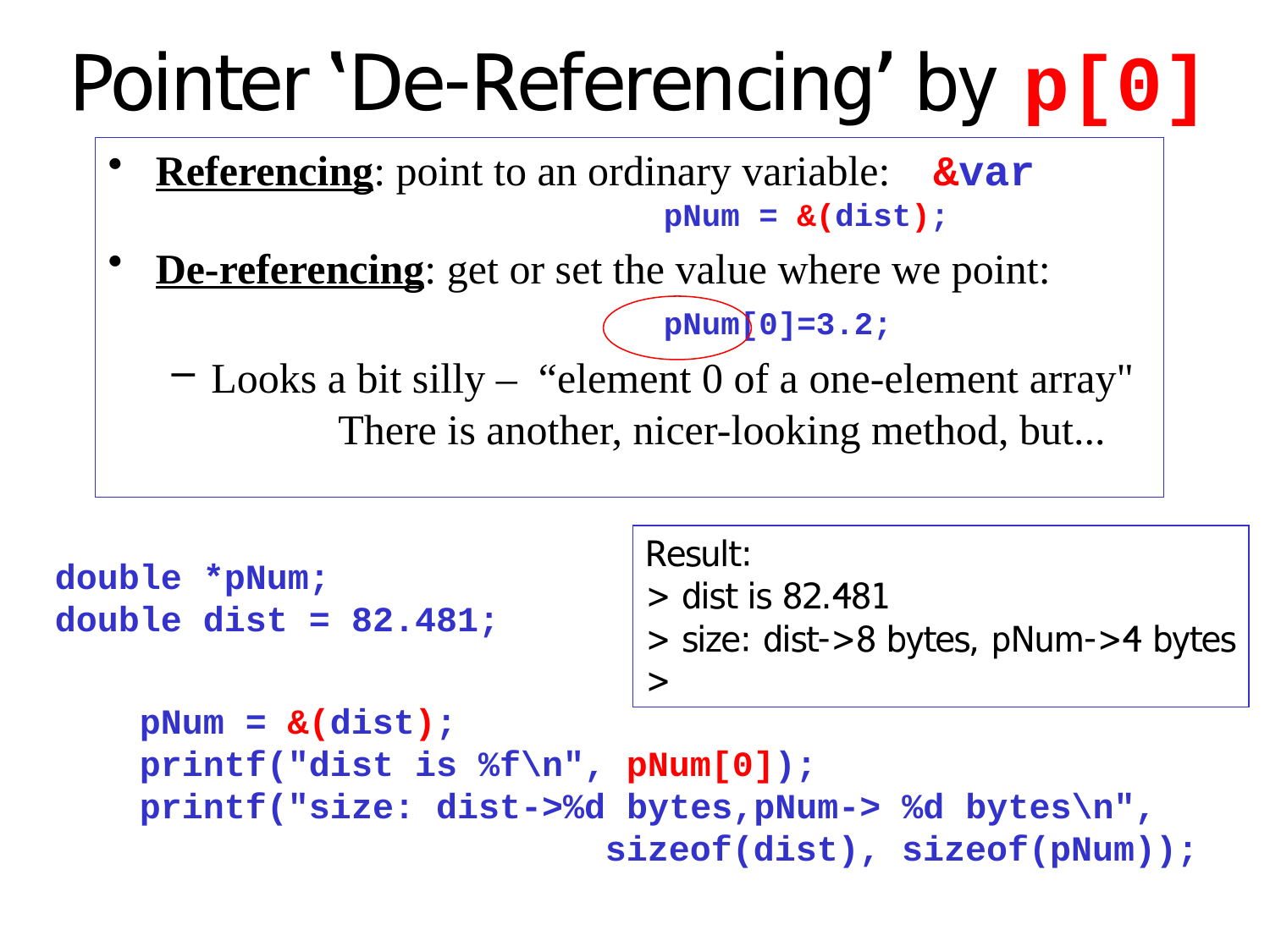

# Pointer ‘De-Referencing’ by p[0]
Referencing: point to an ordinary variable:    &var
				pNum = &(dist);
De-referencing: get or set the value where we point:
				pNum[0]=3.2;
Looks a bit silly –  “element 0 of a one-element array"
	There is another, nicer-looking method, but...

Result:
> dist is 82.481
> size: dist->8 bytes, pNum->4 bytes
>
double *pNum;
double dist = 82.481;
    pNum = &(dist);
    printf("dist is %f\n", pNum[0]);
    printf("size: dist->%d bytes,pNum-> %d bytes\n",
				  sizeof(dist), sizeof(pNum));